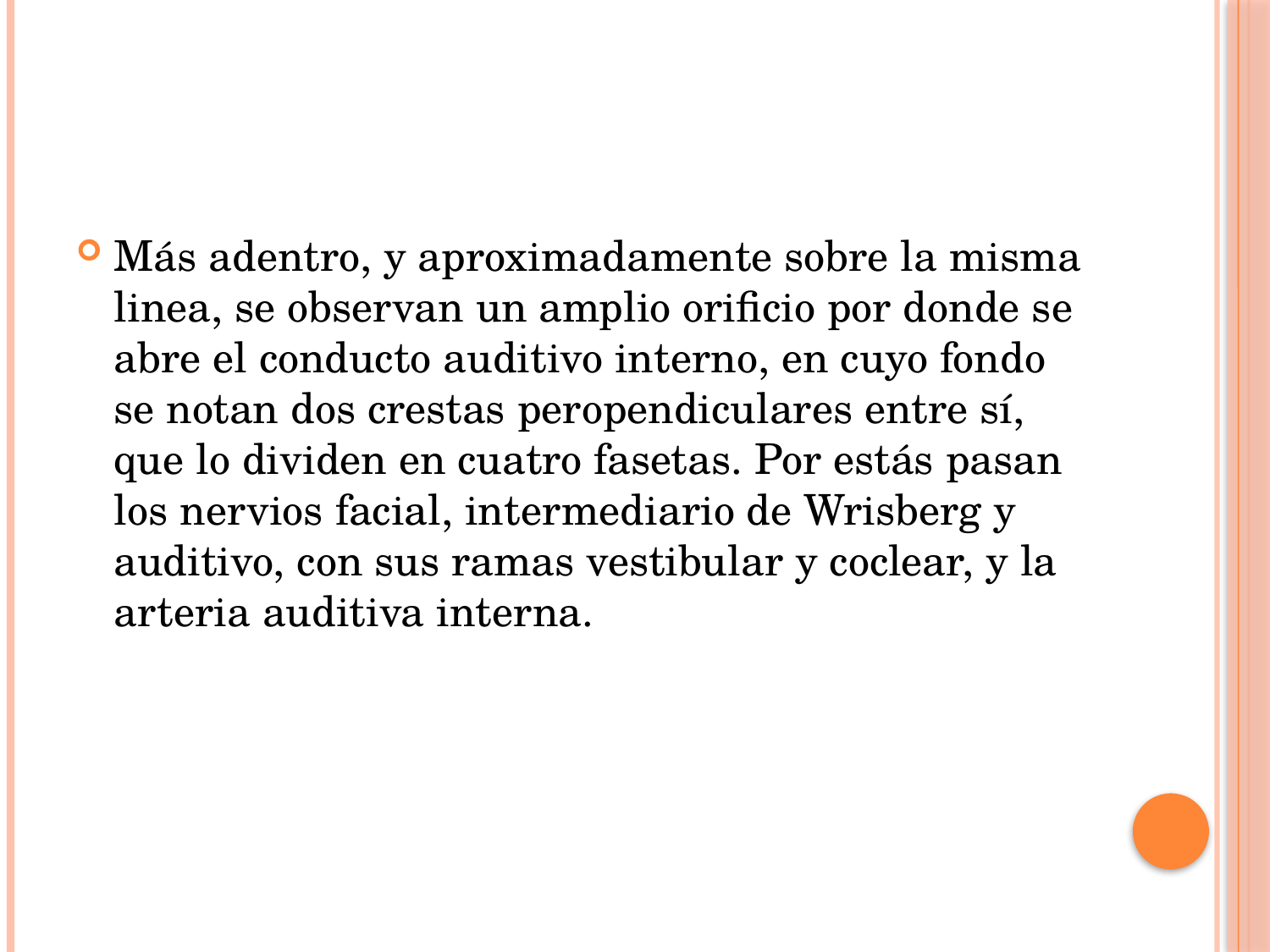

#
Más adentro, y aproximadamente sobre la misma linea, se observan un amplio orificio por donde se abre el conducto auditivo interno, en cuyo fondo se notan dos crestas peropendiculares entre sí, que lo dividen en cuatro fasetas. Por estás pasan los nervios facial, intermediario de Wrisberg y auditivo, con sus ramas vestibular y coclear, y la arteria auditiva interna.